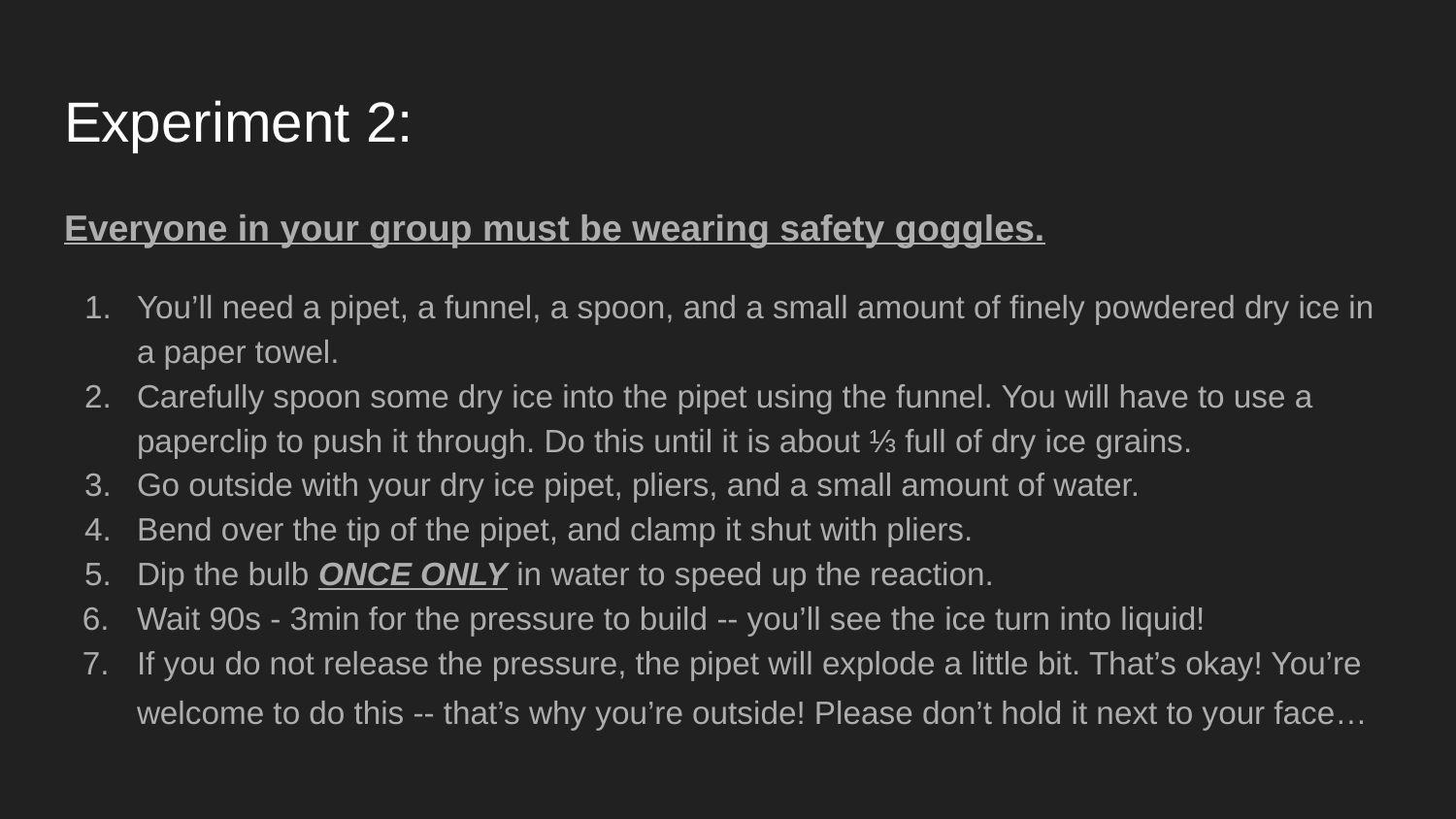

# Experiment 2:
Everyone in your group must be wearing safety goggles.
You’ll need a pipet, a funnel, a spoon, and a small amount of finely powdered dry ice in a paper towel.
Carefully spoon some dry ice into the pipet using the funnel. You will have to use a paperclip to push it through. Do this until it is about ⅓ full of dry ice grains.
Go outside with your dry ice pipet, pliers, and a small amount of water.
Bend over the tip of the pipet, and clamp it shut with pliers.
Dip the bulb ONCE ONLY in water to speed up the reaction.
Wait 90s - 3min for the pressure to build -- you’ll see the ice turn into liquid!
If you do not release the pressure, the pipet will explode a little bit. That’s okay! You’re welcome to do this -- that’s why you’re outside! Please don’t hold it next to your face…